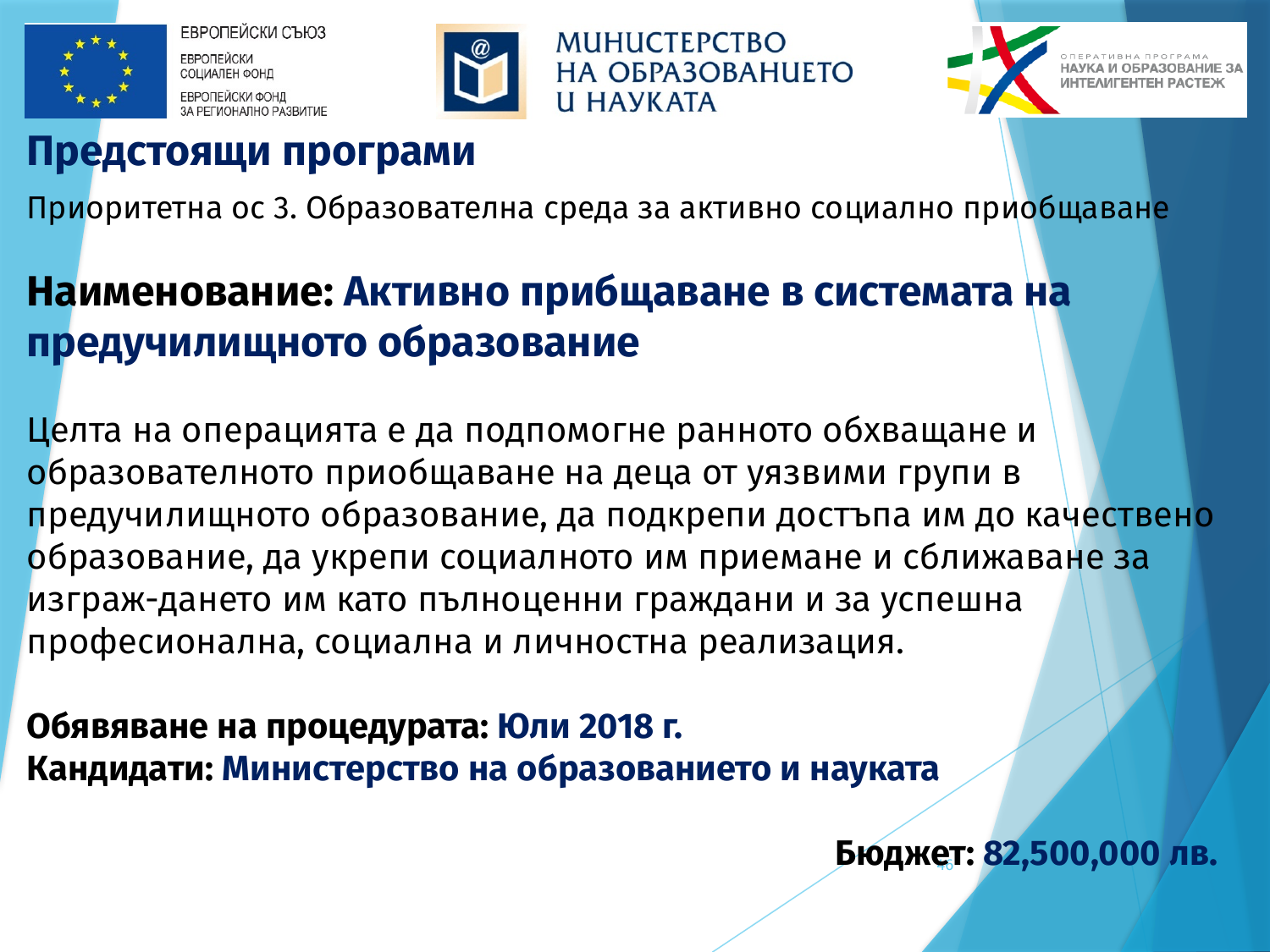

Предстоящи програми
Приоритетна ос 3. Образователна среда за активно социално приобщаване

Наименование: Активно прибщаване в системата на предучилищното образование

Целта на операцията е да подпомогне ранното обхващане и образователното приобщаване на деца от уязвими групи в предучилищното образование, да подкрепи достъпа им до качествено образование, да укрепи социалното им приемане и сближаване за изграж-дането им като пълноценни граждани и за успешна професионална, социална и личностна реализация.

Обявяване на процедурата: Юли 2018 г.
Кандидати: Министерство на образованието и науката

Бюджет: 82,500,000 лв.
46